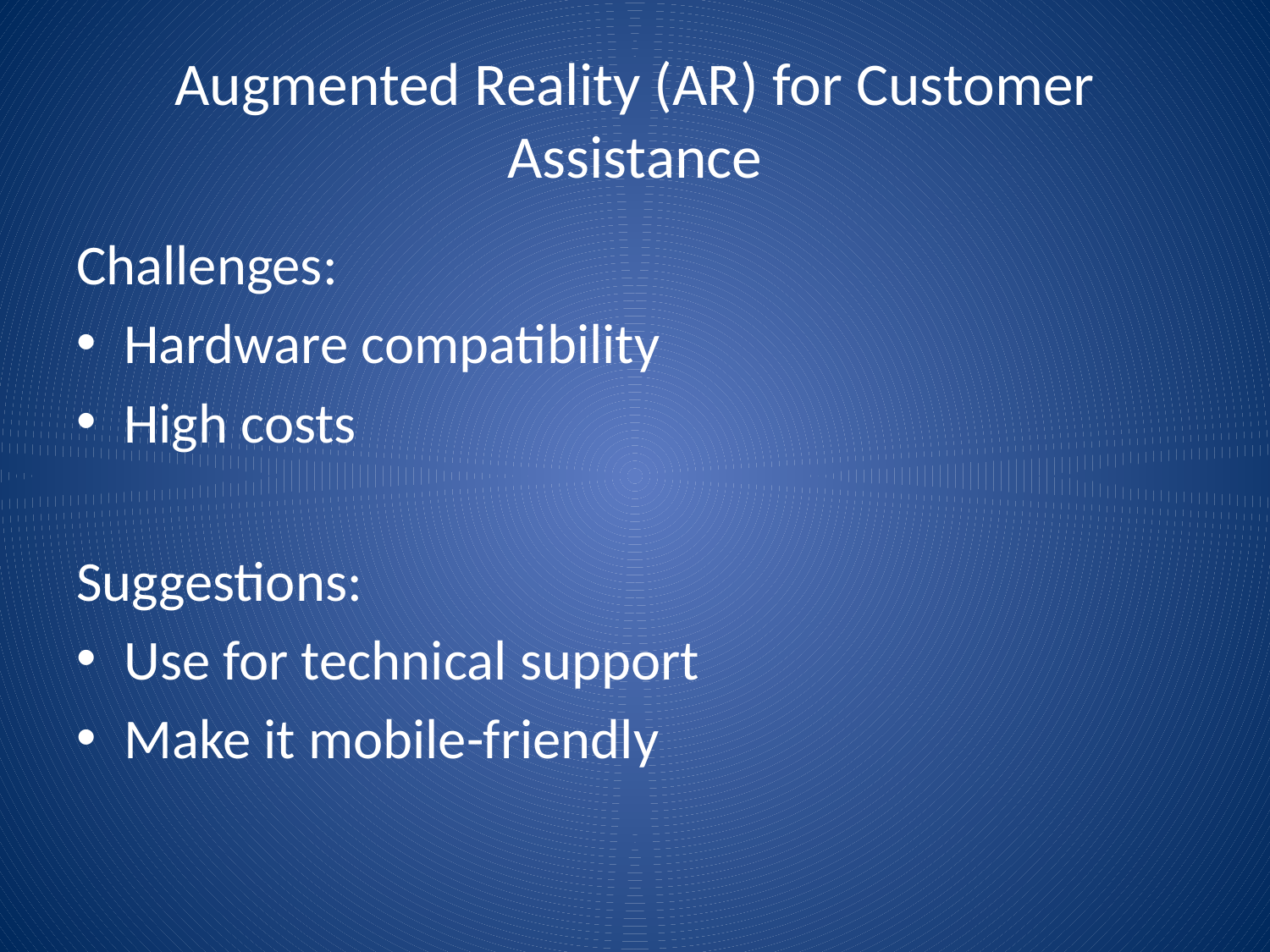

# Augmented Reality (AR) for Customer Assistance
Challenges:
Hardware compatibility
High costs

Suggestions:
Use for technical support
Make it mobile-friendly